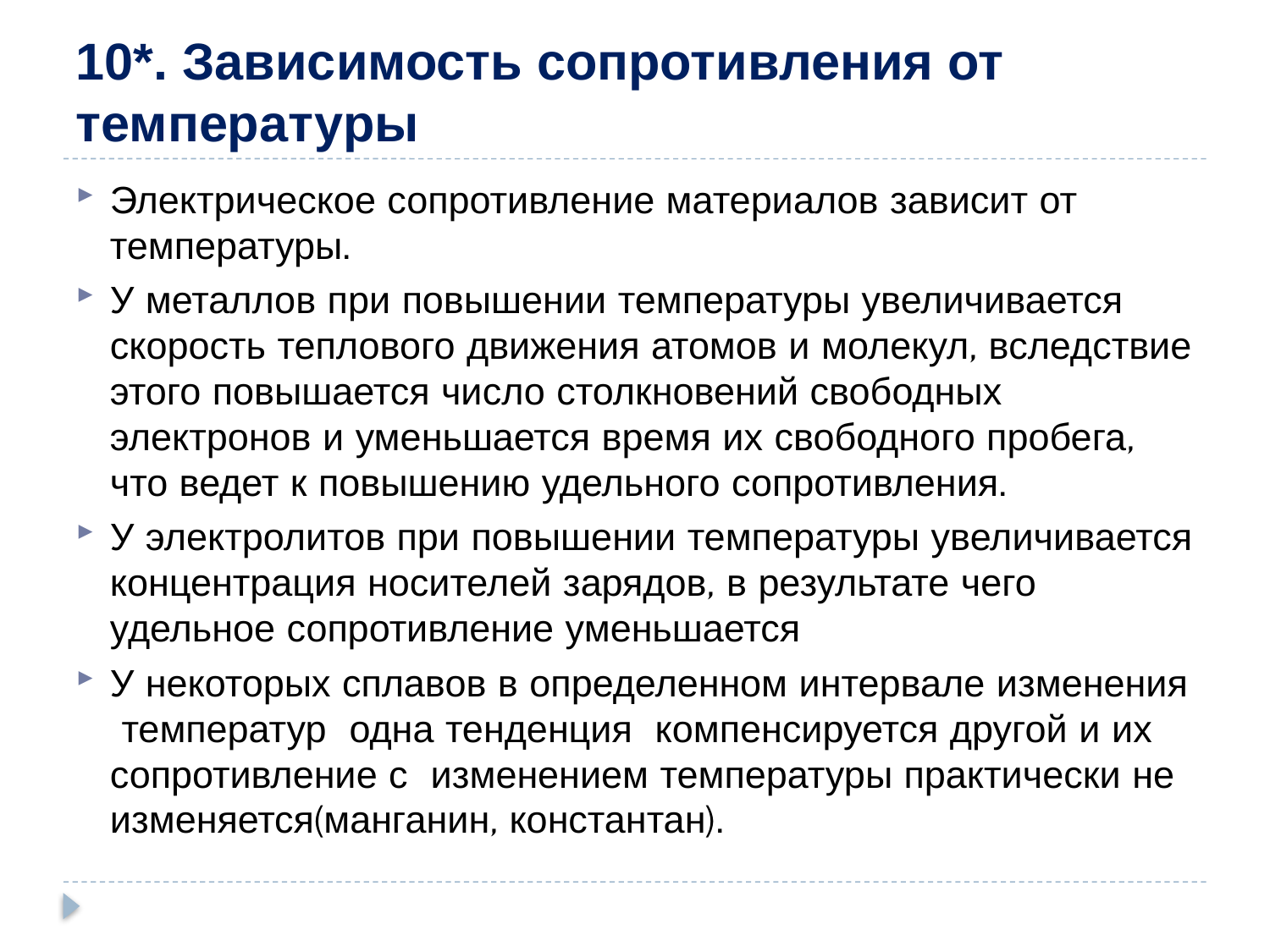

# 10*. Зависимость сопротивления от температуры
Электрическое сопротивление материалов зависит от температуры.
У металлов при повышении температуры увеличивается скорость теплового движения атомов и молекул, вследствие этого повышается число столкновений свободных электронов и уменьшается время их свободного пробега, что ведет к повышению удельного сопротивления.
У электролитов при повышении температуры увеличивается концентрация носителей зарядов, в результате чего удельное сопротивление уменьшается
У некоторых сплавов в определенном интервале изменения  температур  одна тенденция  компенсируется другой и их сопротивление с  изменением температуры практически не изменяется(манганин, константан).